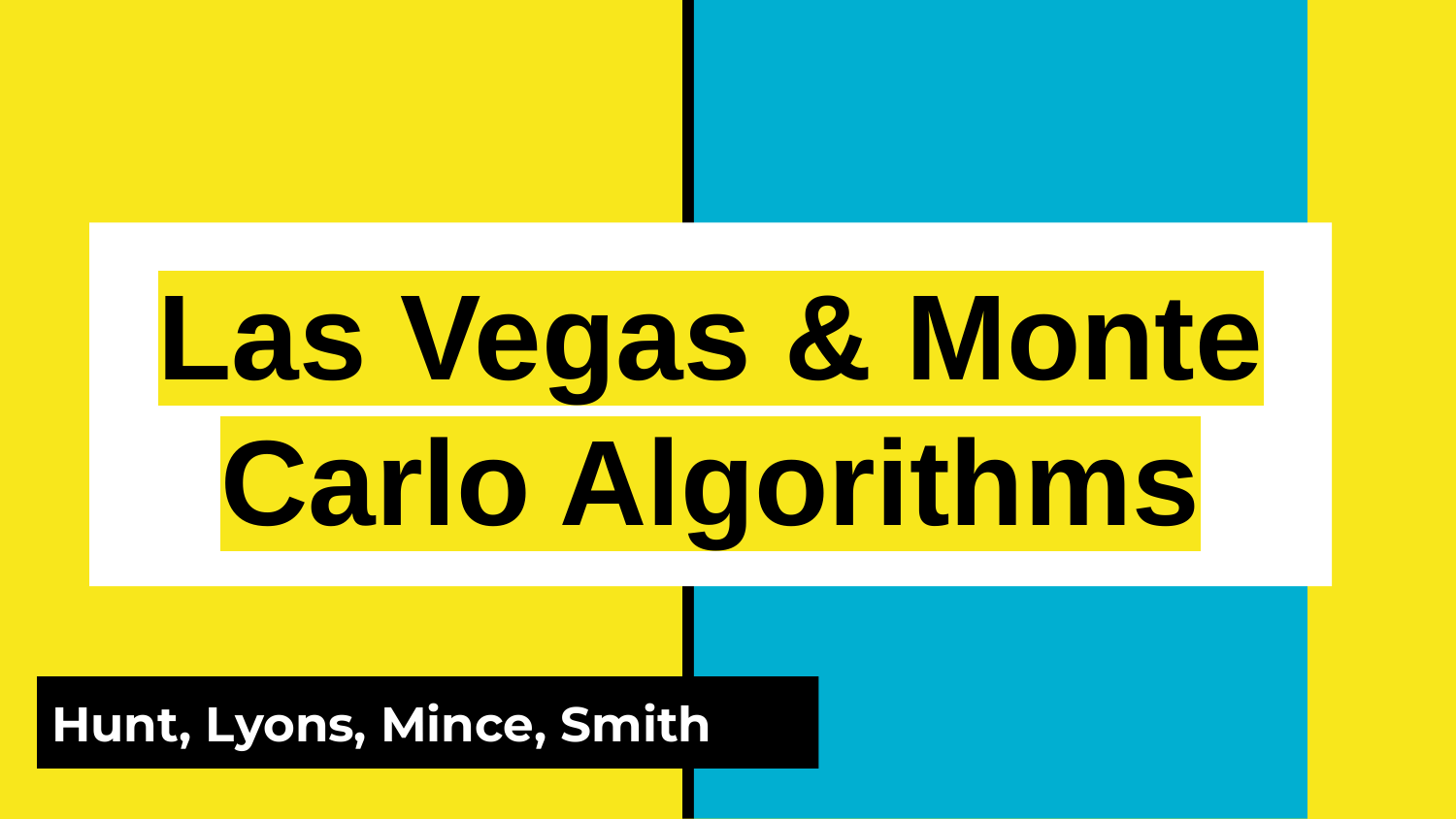

# Las Vegas & Monte Carlo Algorithms
Hunt, Lyons, Mince, Smith